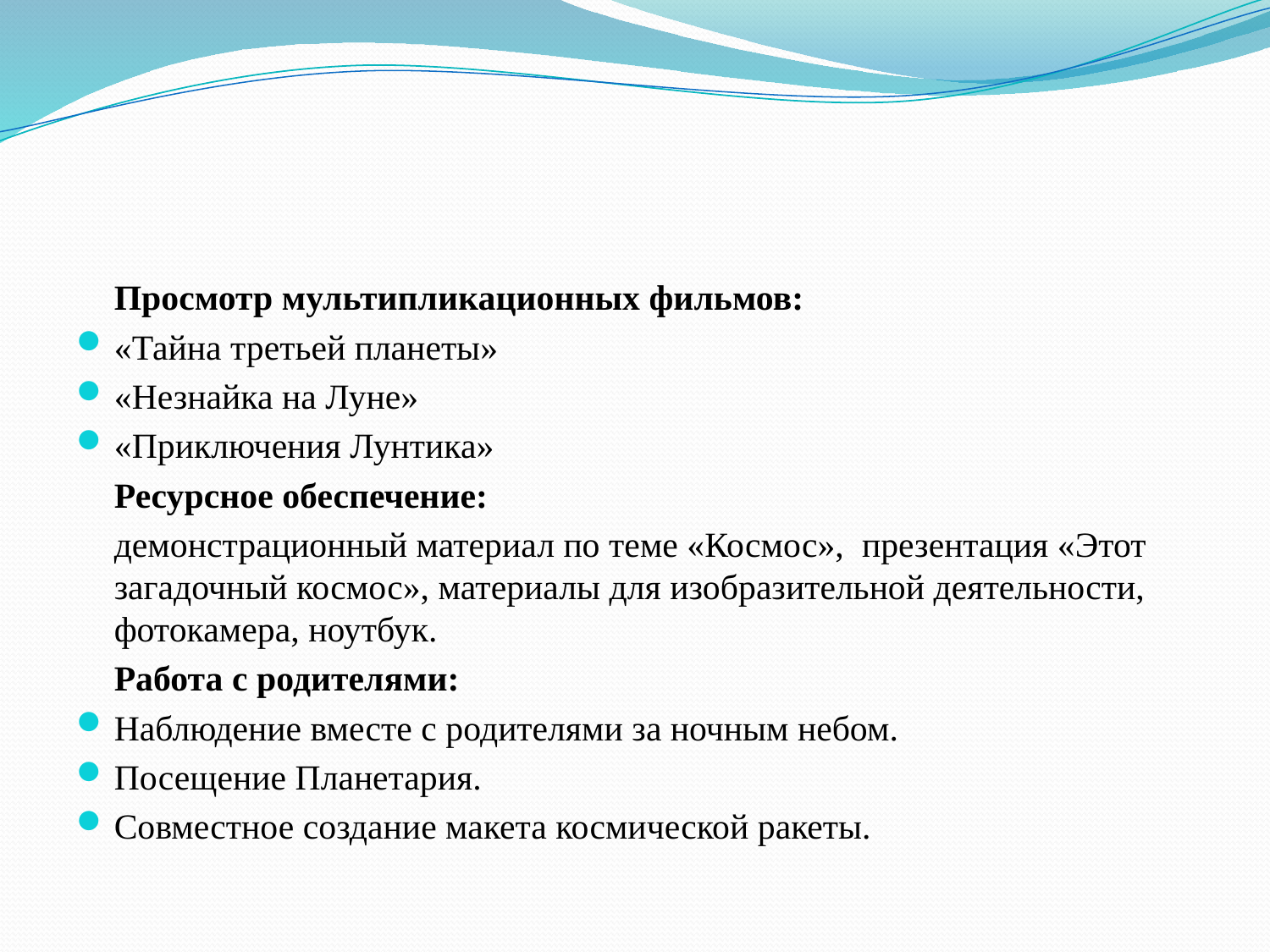

#
	Просмотр мультипликационных фильмов:
«Тайна третьей планеты»
«Незнайка на Луне»
«Приключения Лунтика»
	Ресурсное обеспечение:
	демонстрационный материал по теме «Космос»,  презентация «Этот загадочный космос», материалы для изобразительной деятельности, фотокамера, ноутбук.
	Работа с родителями:
Наблюдение вместе с родителями за ночным небом.
Посещение Планетария.
Совместное создание макета космической ракеты.